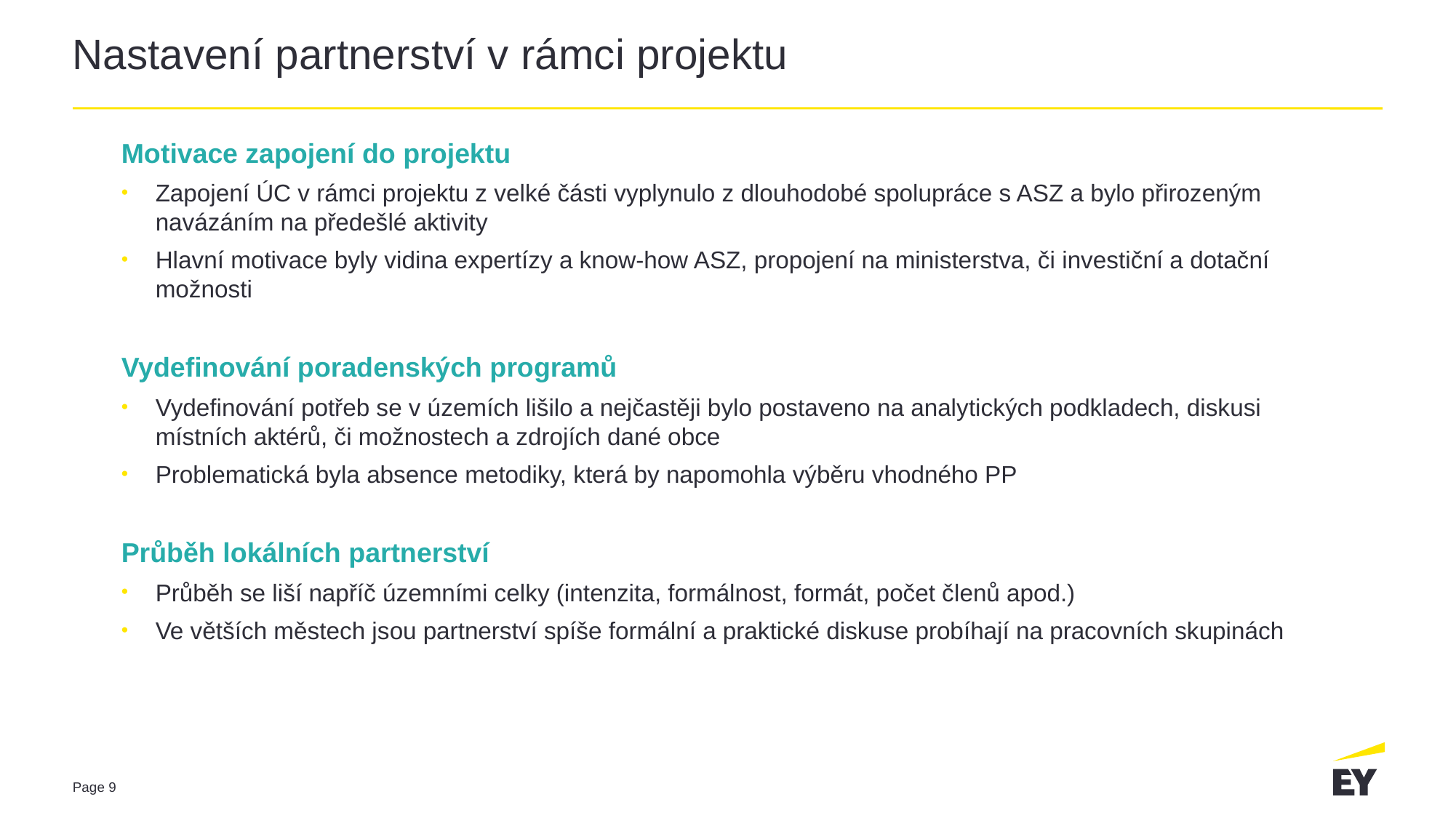

# Nastavení partnerství v rámci projektu
Motivace zapojení do projektu
Zapojení ÚC v rámci projektu z velké části vyplynulo z dlouhodobé spolupráce s ASZ a bylo přirozeným navázáním na předešlé aktivity
Hlavní motivace byly vidina expertízy a know-how ASZ, propojení na ministerstva, či investiční a dotační možnosti

Vydefinování poradenských programů
Vydefinování potřeb se v územích lišilo a nejčastěji bylo postaveno na analytických podkladech, diskusi místních aktérů, či možnostech a zdrojích dané obce
Problematická byla absence metodiky, která by napomohla výběru vhodného PP

Průběh lokálních partnerství
Průběh se liší napříč územními celky (intenzita, formálnost, formát, počet členů apod.)
Ve větších městech jsou partnerství spíše formální a praktické diskuse probíhají na pracovních skupinách